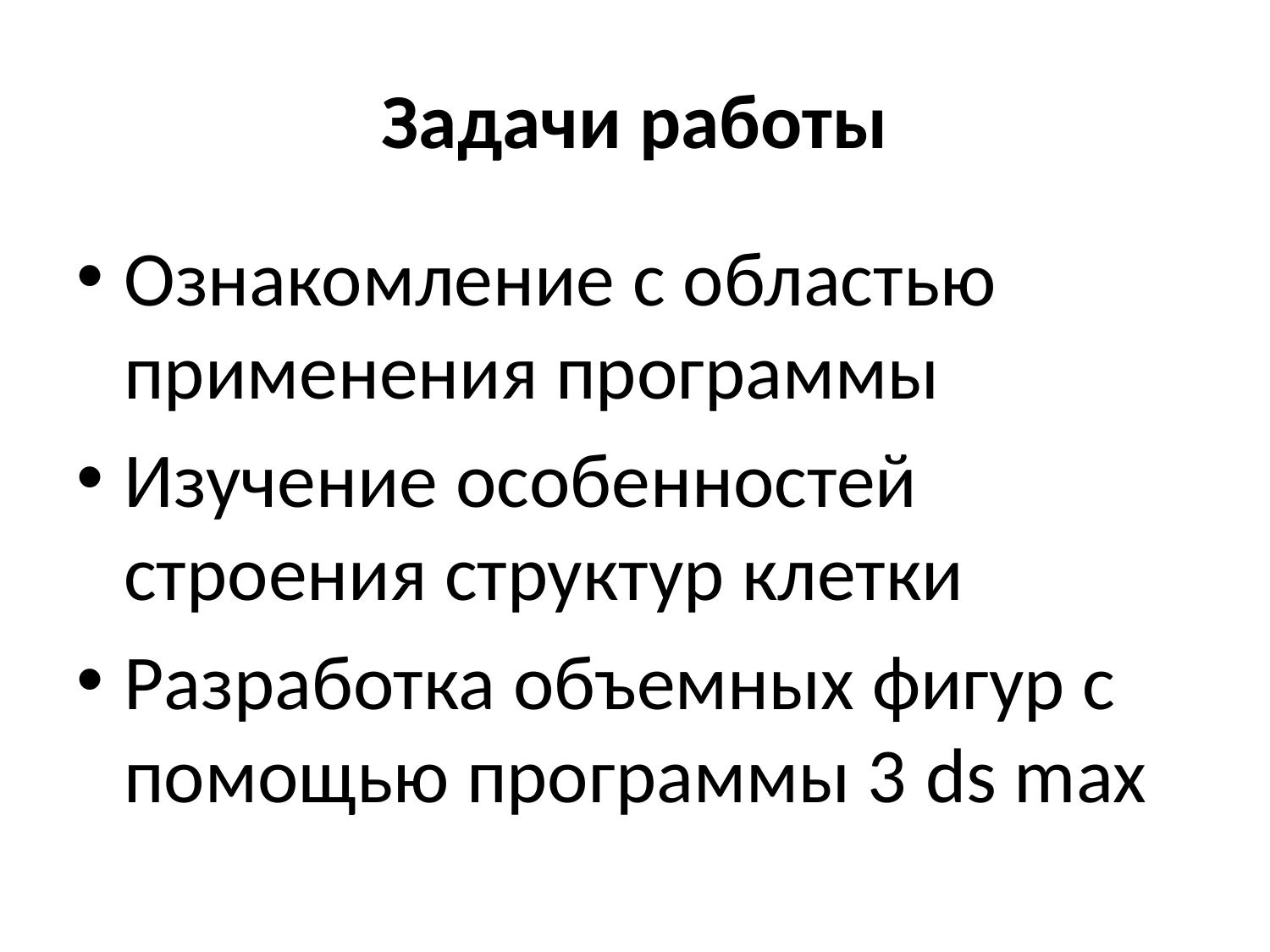

# Задачи работы
Ознакомление с областью применения программы
Изучение особенностей строения структур клетки
Разработка объемных фигур с помощью программы 3 ds max